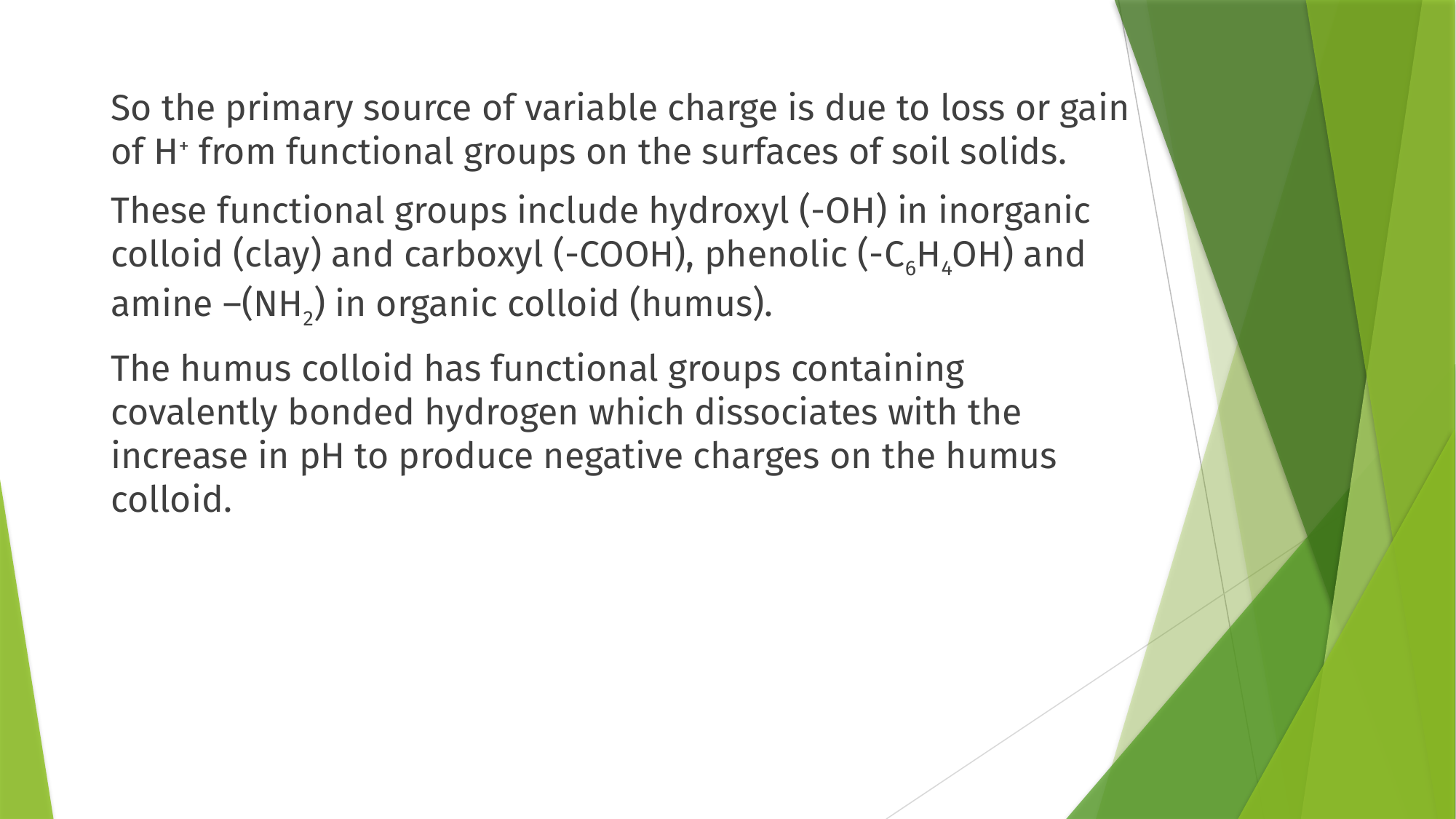

So the primary source of variable charge is due to loss or gain of H+ from functional groups on the surfaces of soil solids.
These functional groups include hydroxyl (-OH) in inorganic colloid (clay) and carboxyl (-COOH), phenolic (-C6H4OH) and amine –(NH2) in organic colloid (humus).
The humus colloid has functional groups containing covalently bonded hydrogen which dissociates with the increase in pH to produce negative charges on the humus colloid.